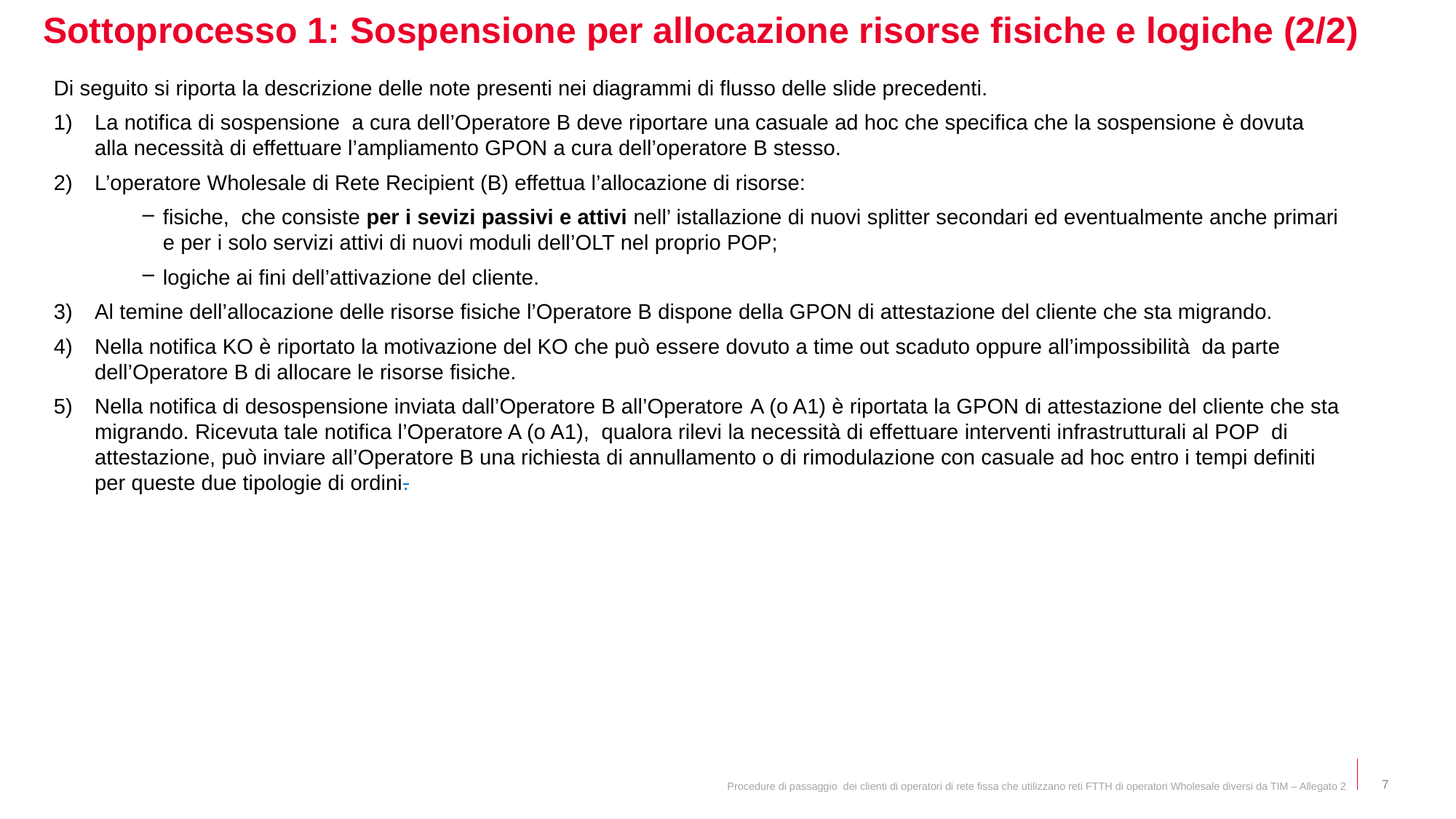

Sottoprocesso 1: Sospensione per allocazione risorse fisiche e logiche (2/2)

Di seguito si riporta la descrizione delle note presenti nei diagrammi di flusso delle slide precedenti.
La notifica di sospensione  a cura dell’Operatore B deve riportare una casuale ad hoc che specifica che la sospensione è dovuta alla necessità di effettuare l’ampliamento GPON a cura dell’operatore B stesso.
L’operatore Wholesale di Rete Recipient (B) effettua l’allocazione di risorse:
fisiche,  che consiste per i sevizi passivi e attivi nell’ istallazione di nuovi splitter secondari ed eventualmente anche primari e per i solo servizi attivi di nuovi moduli dell’OLT nel proprio POP;
logiche ai fini dell’attivazione del cliente.
Al temine dell’allocazione delle risorse fisiche l’Operatore B dispone della GPON di attestazione del cliente che sta migrando.
Nella notifica KO è riportato la motivazione del KO che può essere dovuto a time out scaduto oppure all’impossibilità  da parte dell’Operatore B di allocare le risorse fisiche.
Nella notifica di desospensione inviata dall’Operatore B all’Operatore A (o A1) è riportata la GPON di attestazione del cliente che sta migrando. Ricevuta tale notifica l’Operatore A (o A1),  qualora rilevi la necessità di effettuare interventi infrastrutturali al POP  di attestazione, può inviare all’Operatore B una richiesta di annullamento o di rimodulazione con casuale ad hoc entro i tempi definiti per queste due tipologie di ordini.